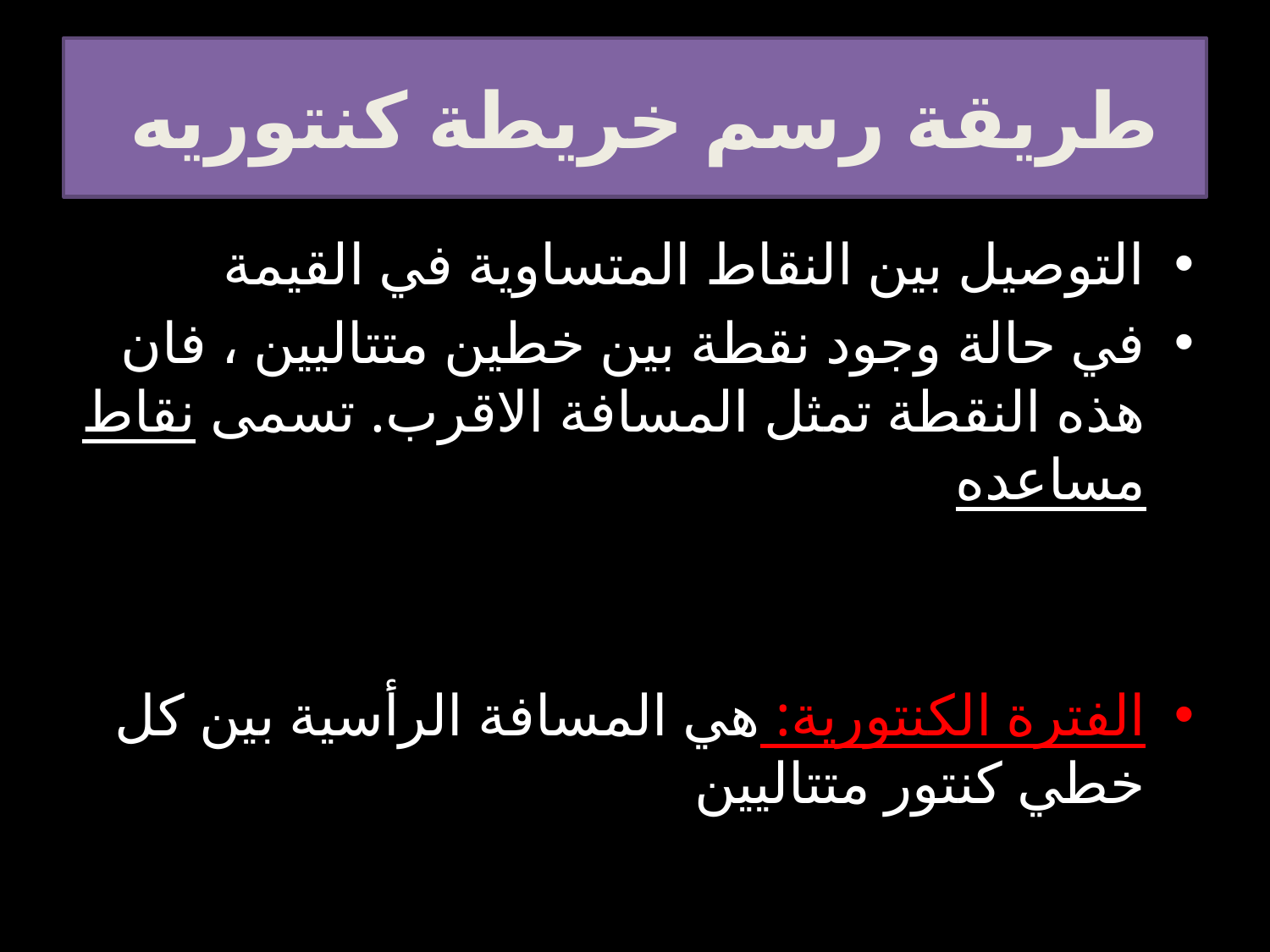

# طريقة رسم خريطة كنتوريه
التوصيل بين النقاط المتساوية في القيمة
في حالة وجود نقطة بين خطين متتاليين ، فان هذه النقطة تمثل المسافة الاقرب. تسمى نقاط مساعده

الفترة الكنتورية: هي المسافة الرأسية بين كل خطي كنتور متتاليين